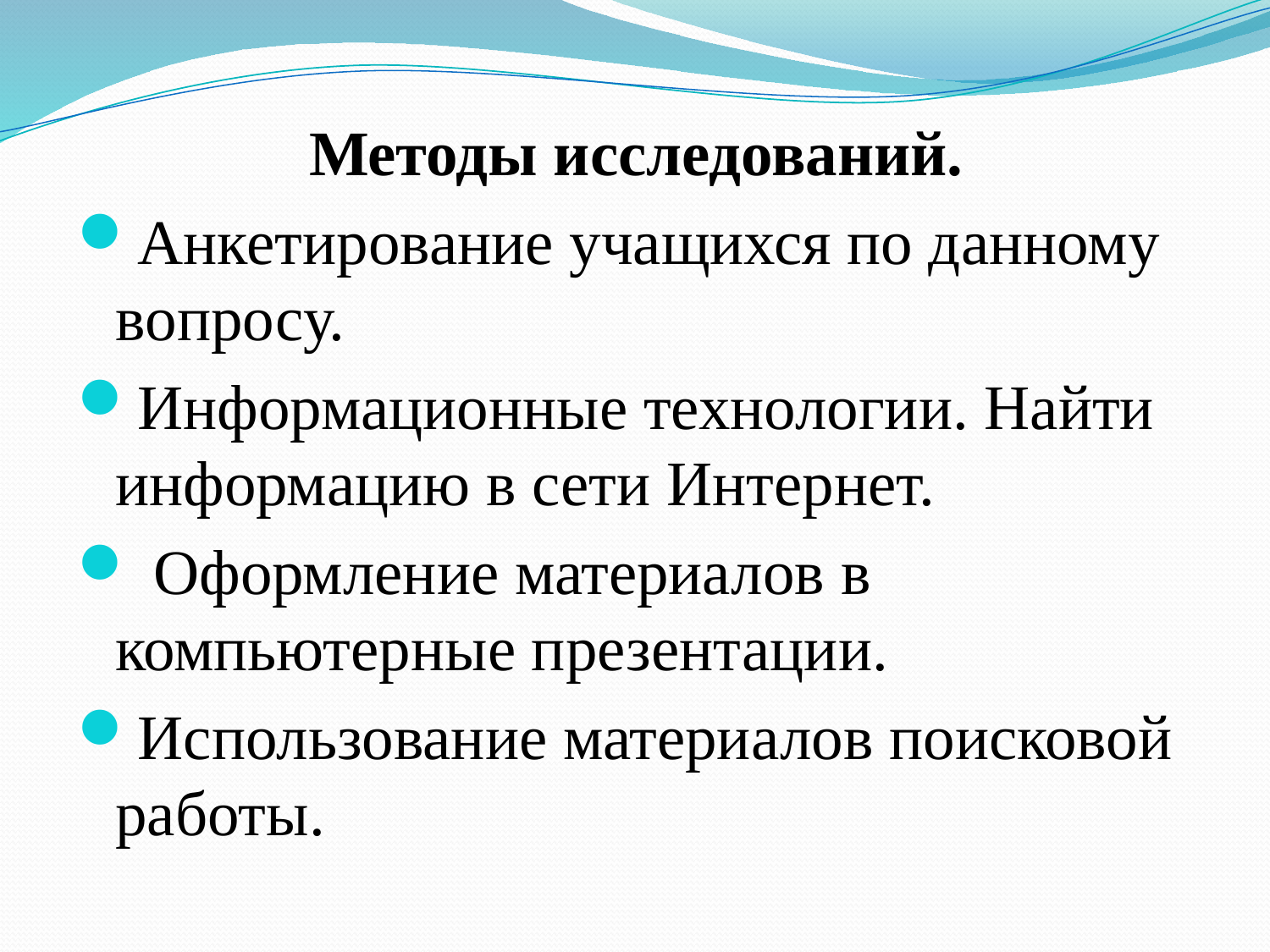

Методы исследований.
Анкетирование учащихся по данному вопросу.
Информационные технологии. Найти информацию в сети Интернет.
 Оформление материалов в компьютерные презентации.
Использование материалов поисковой работы.